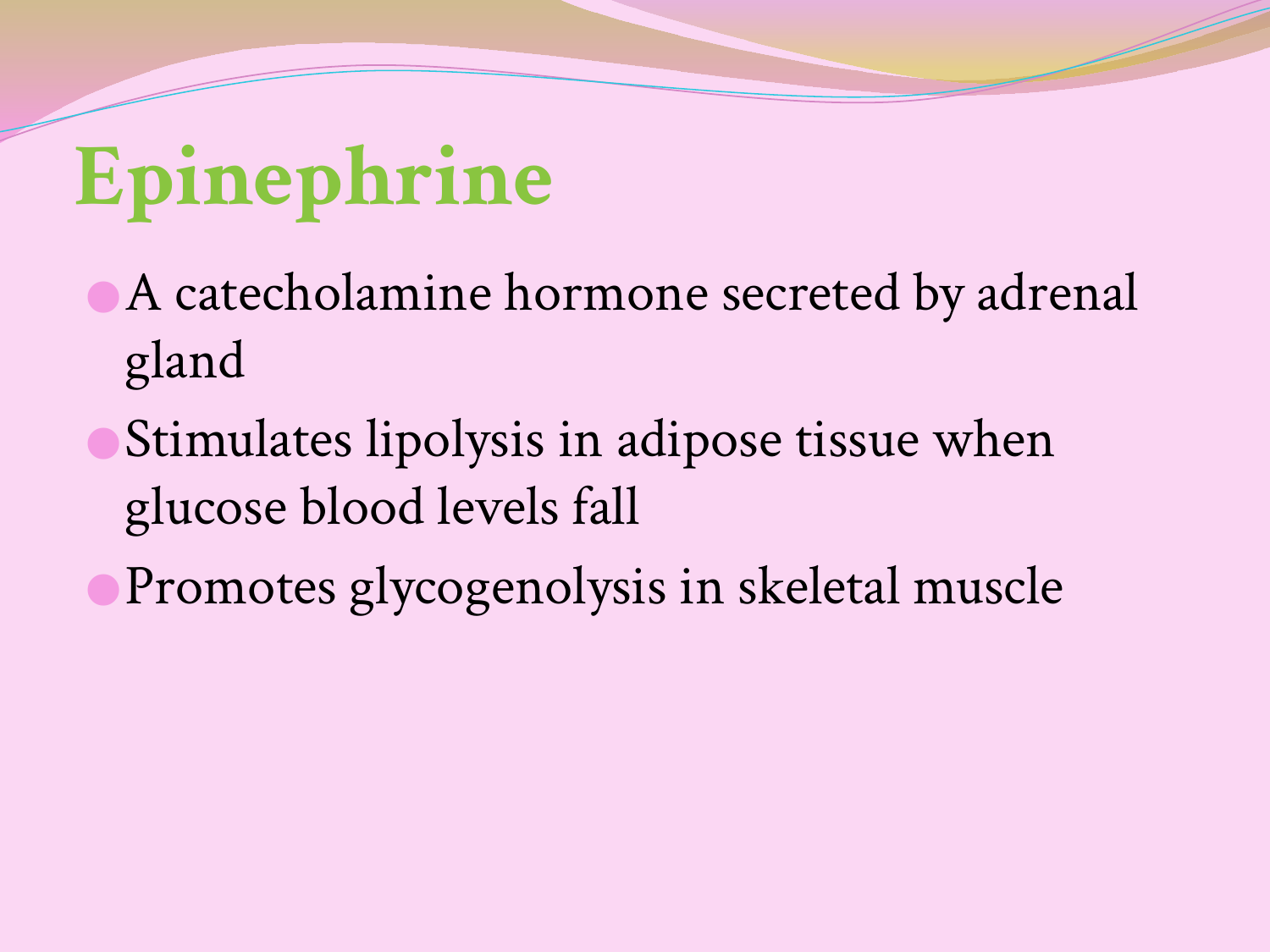

# Epinephrine
A catecholamine hormone secreted by adrenal gland
Stimulates lipolysis in adipose tissue when glucose blood levels fall
Promotes glycogenolysis in skeletal muscle